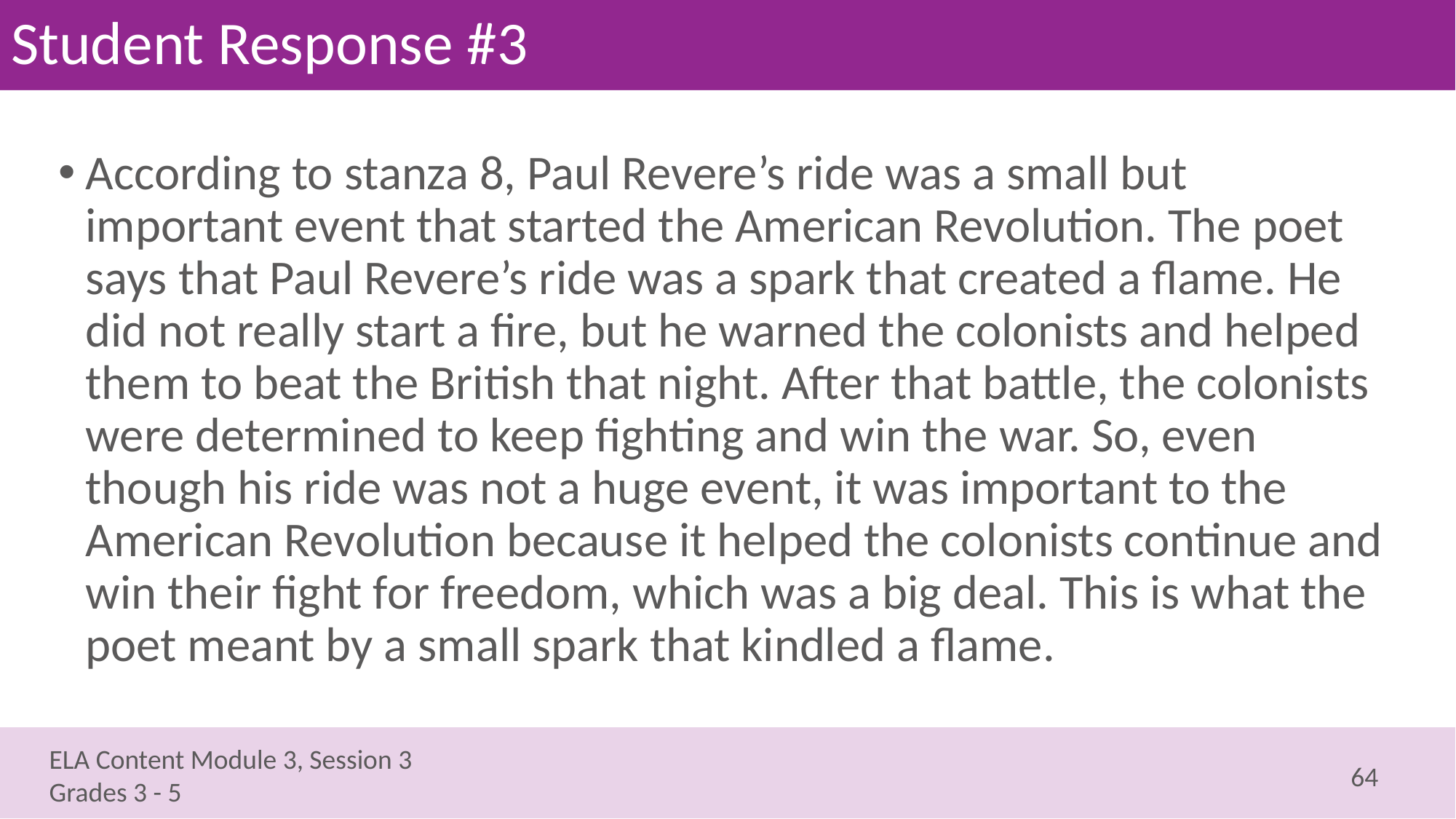

# Student Response #3
According to stanza 8, Paul Revere’s ride was a small but important event that started the American Revolution. The poet says that Paul Revere’s ride was a spark that created a flame. He did not really start a fire, but he warned the colonists and helped them to beat the British that night. After that battle, the colonists were determined to keep fighting and win the war. So, even though his ride was not a huge event, it was important to the American Revolution because it helped the colonists continue and win their fight for freedom, which was a big deal. This is what the poet meant by a small spark that kindled a flame.

64